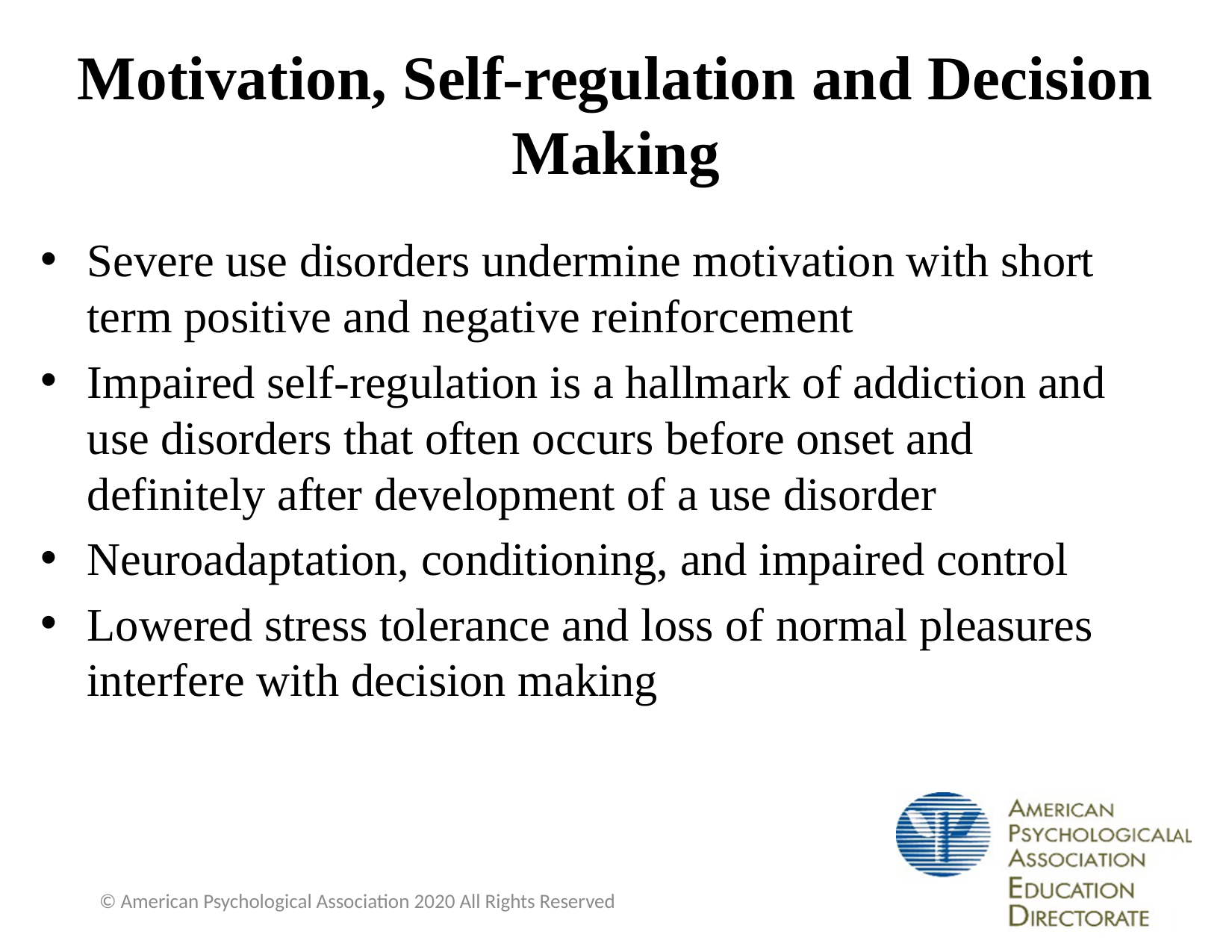

# Motivation, Self-regulation and Decision Making
Severe use disorders undermine motivation with short term positive and negative reinforcement
Impaired self-regulation is a hallmark of addiction and use disorders that often occurs before onset and definitely after development of a use disorder
Neuroadaptation, conditioning, and impaired control
Lowered stress tolerance and loss of normal pleasures interfere with decision making

© American Psychological Association 2020 All Rights Reserved